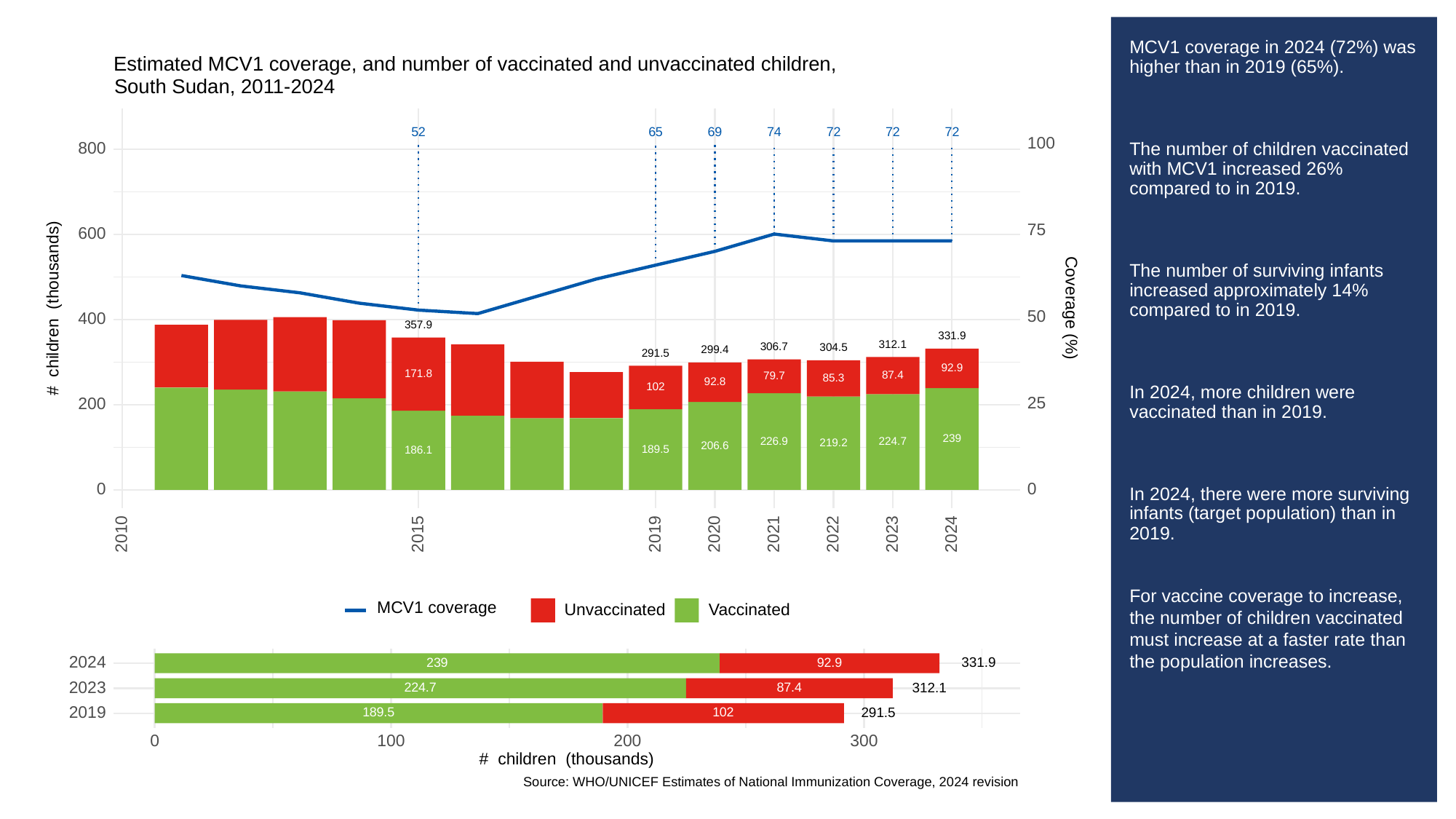

# MCV1 coverage in 2024 (72%) was higher than in 2019 (65%).

The number of children vaccinated with MCV1 increased 26% compared to in 2019.

The number of surviving infants increased approximately 14% compared to in 2019.

In 2024, more children were vaccinated than in 2019.

In 2024, there were more surviving infants (target population) than in 2019.

For vaccine coverage to increase, the number of children vaccinated must increase at a faster rate than the population increases.

Estimated MCV1 coverage, and number of vaccinated and unvaccinated children,
South Sudan, 2011-2024

52
65
69
72
72
72
74
100
800

75
600

#  children  (thousands)
Coverage (%)
50
400

357.9

331.9

312.1
306.7
304.5

299.4

291.5

92.9

171.8
87.4
79.7

85.3
92.8
102

25

200

239
226.9
224.7
219.2
206.6
189.5
186.1

0
0

2023
2010
2015
2019
2020
2021
2022
2024

MCV1 coverage
Unvaccinated
Vaccinated

2024
331.9
239
92.9

2023
312.1
87.4
224.7

2019
291.5
189.5
102

300
0
100
200
#  children  (thousands)
Source: WHO/UNICEF Estimates of National Immunization Coverage, 2024 revision